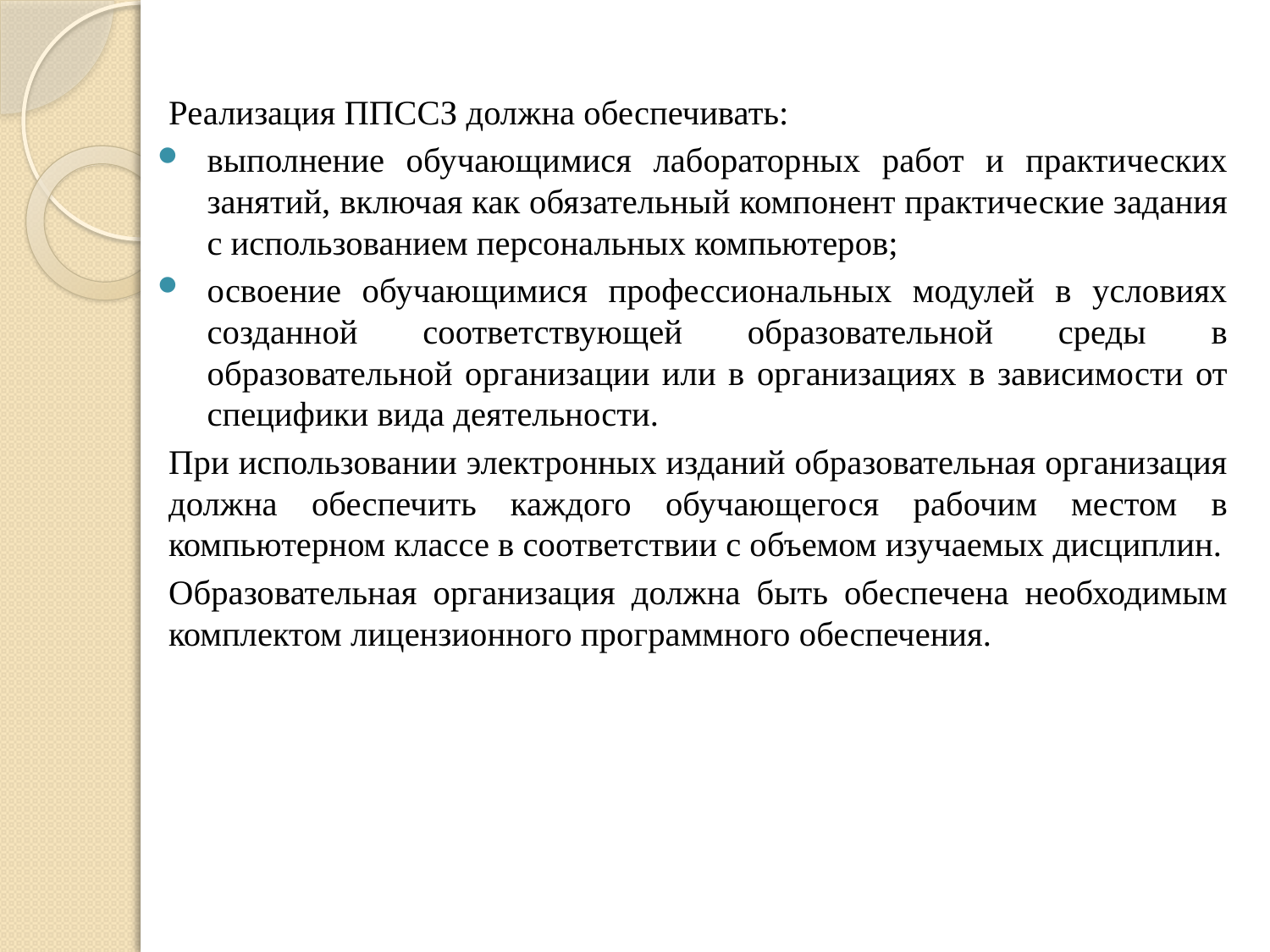

Реализация ППССЗ должна обеспечивать:
выполнение обучающимися лабораторных работ и практических занятий, включая как обязательный компонент практические задания с использованием персональных компьютеров;
освоение обучающимися профессиональных модулей в условиях созданной соответствующей образовательной среды в образовательной организации или в организациях в зависимости от специфики вида деятельности.
	При использовании электронных изданий образовательная организация должна обеспечить каждого обучающегося рабочим местом в компьютерном классе в соответствии с объемом изучаемых дисциплин.
	Образовательная организация должна быть обеспечена необходимым комплектом лицензионного программного обеспечения.